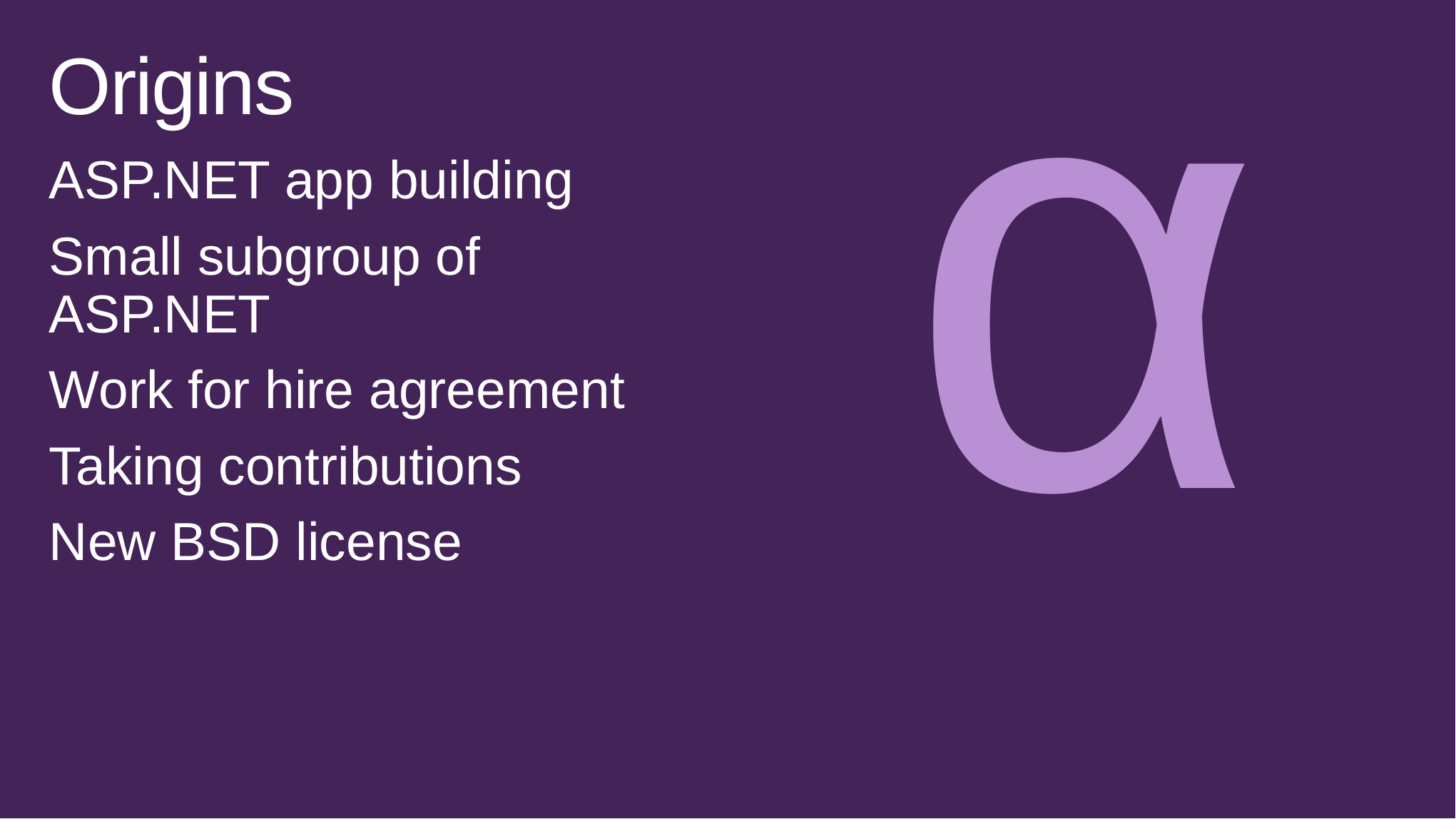

α
# Origins
ASP.NET app building
Small subgroup of ASP.NET
Work for hire agreement
Taking contributions
New BSD license